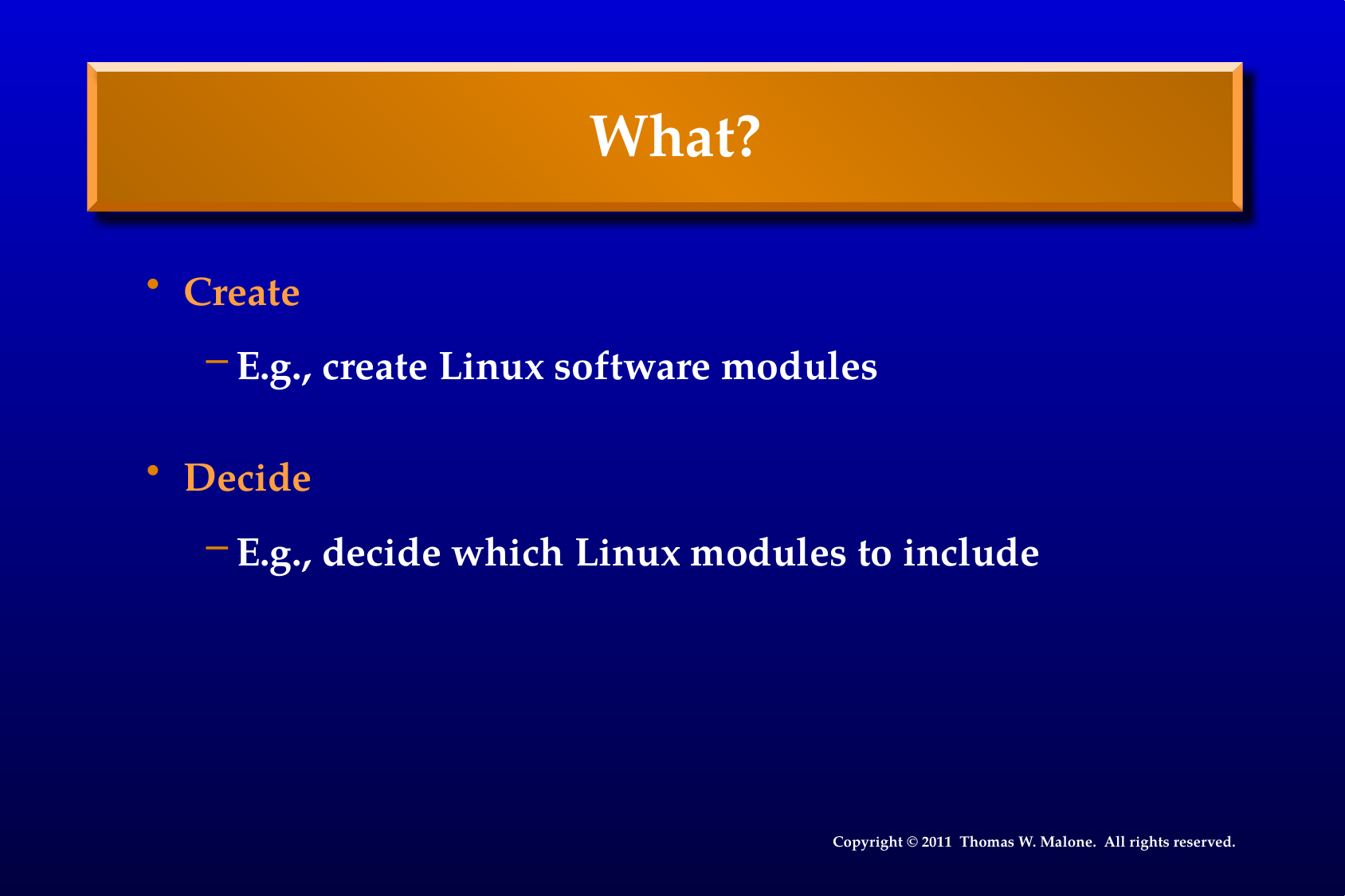

# What?
Create
E.g., create Linux software modules
Decide
E.g., decide which Linux modules to include